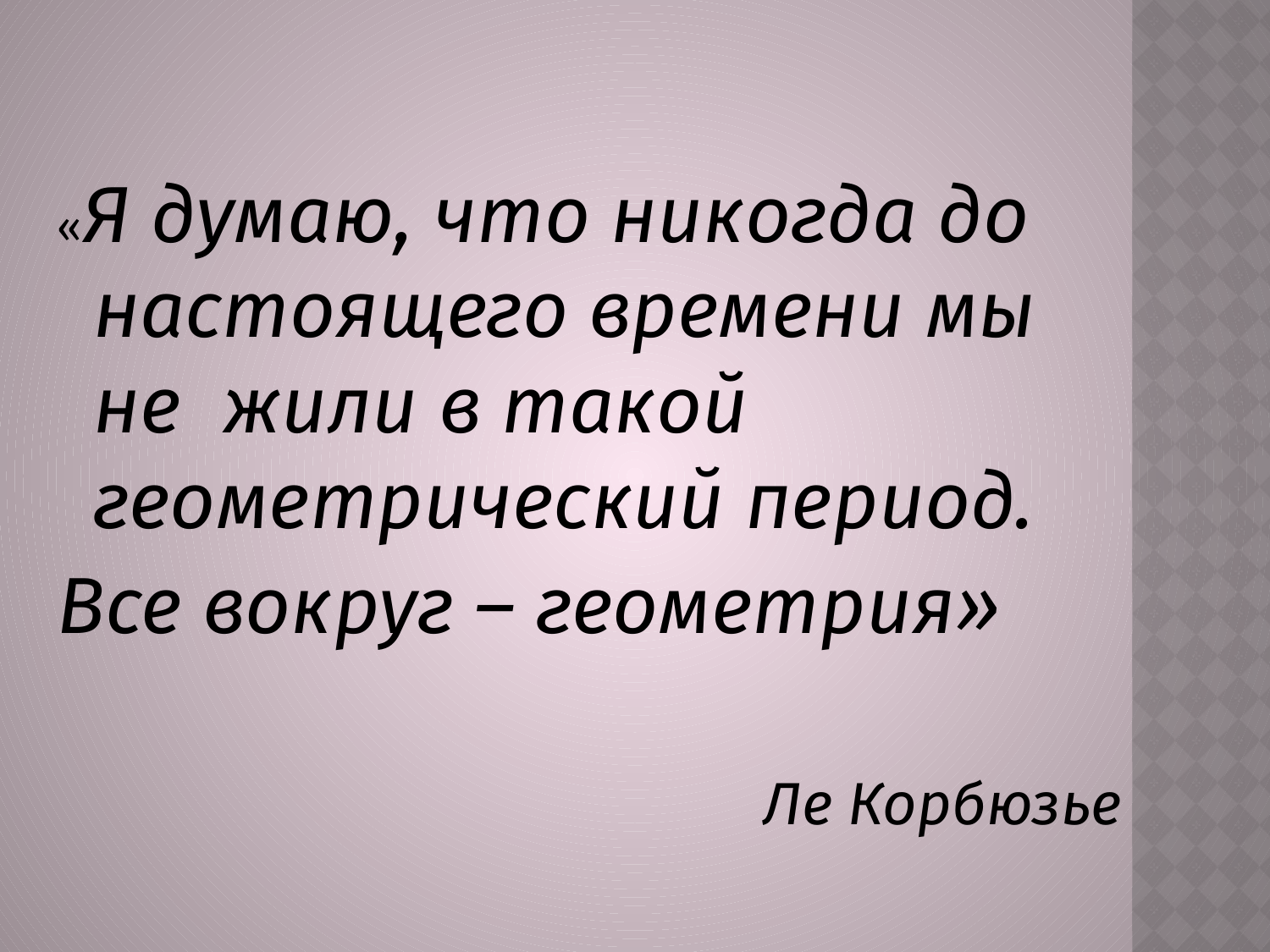

«Я думаю, что никогда до настоящего времени мы не  жили в такой геометрический период.
Все вокруг – геометрия»

Ле Корбюзье